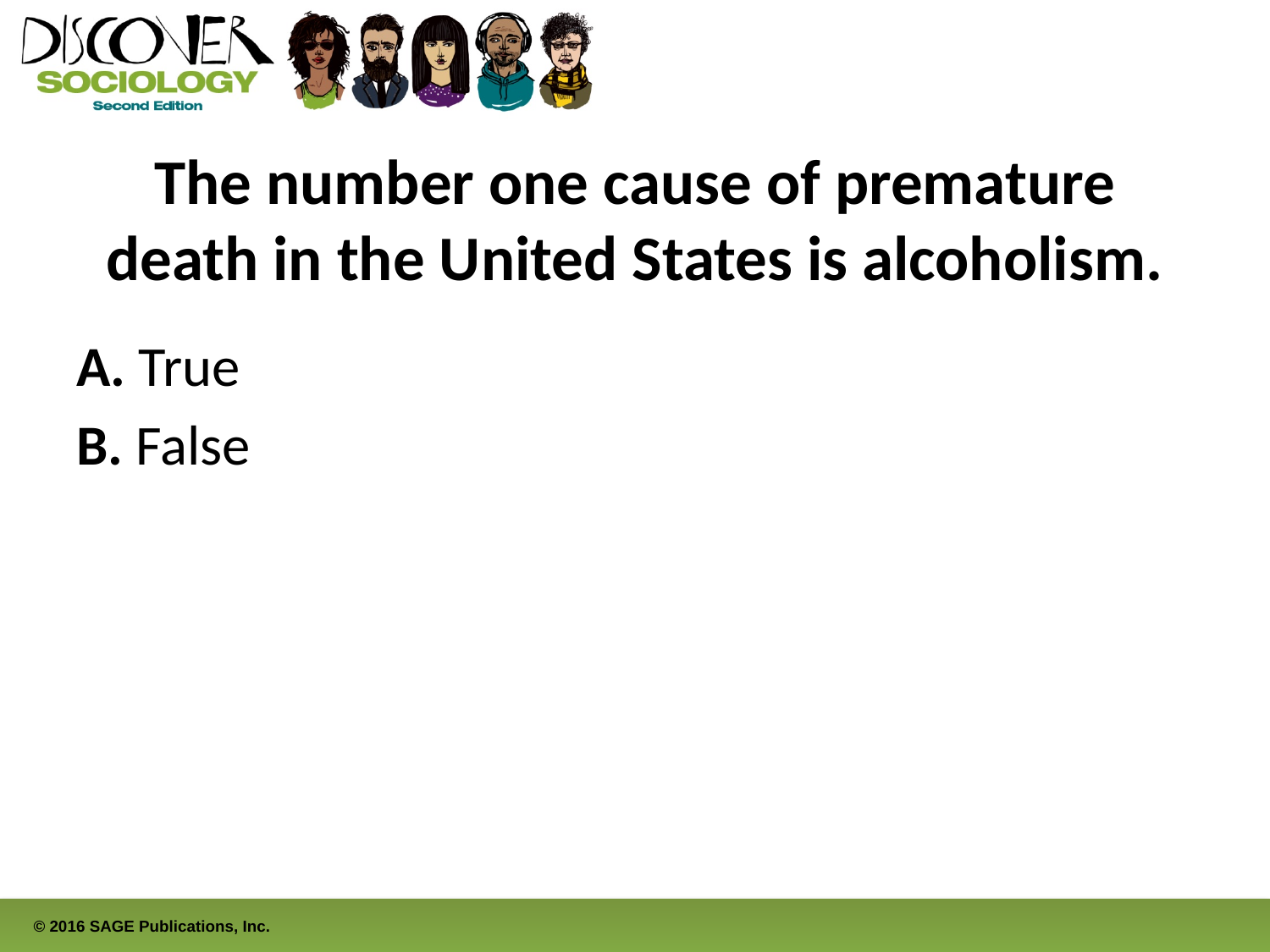

# The number one cause of premature death in the United States is alcoholism.
A. True
B. False